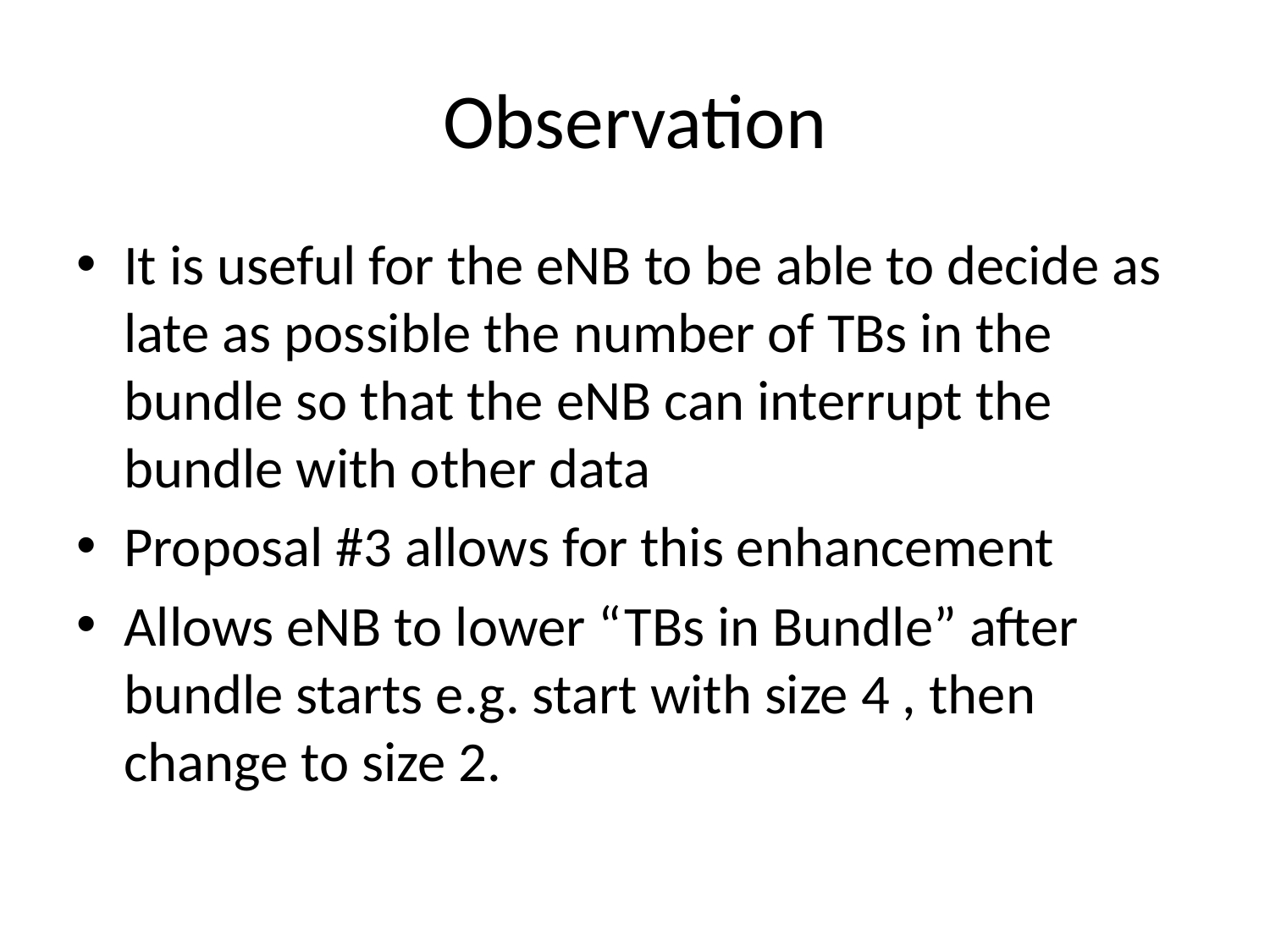

# Observation
It is useful for the eNB to be able to decide as late as possible the number of TBs in the bundle so that the eNB can interrupt the bundle with other data
Proposal #3 allows for this enhancement
Allows eNB to lower “TBs in Bundle” after bundle starts e.g. start with size 4 , then change to size 2.